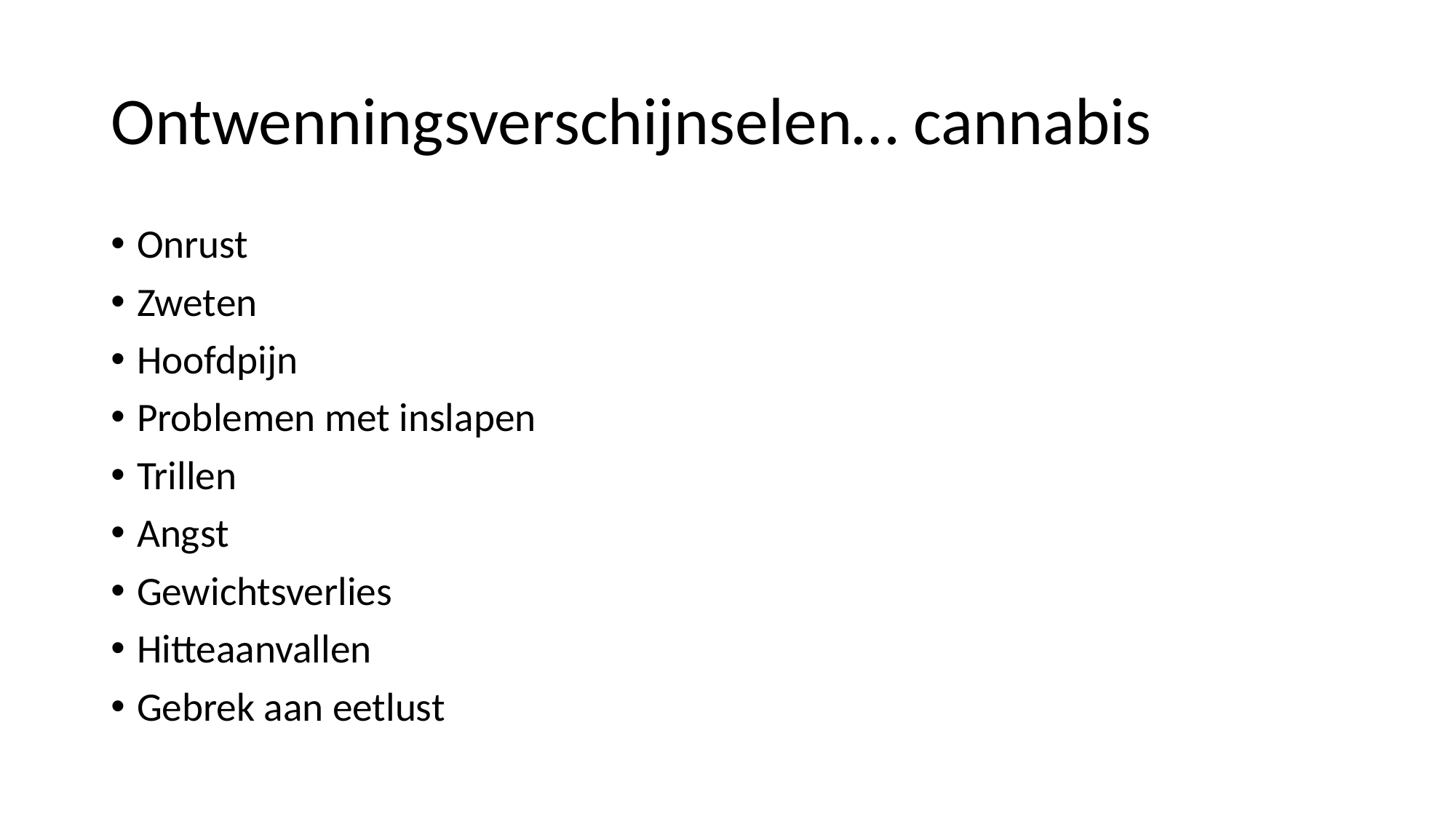

# Ontwenningsverschijnselen… cannabis
Onrust
Zweten
Hoofdpijn
Problemen met inslapen
Trillen
Angst
Gewichtsverlies
Hitteaanvallen
Gebrek aan eetlust